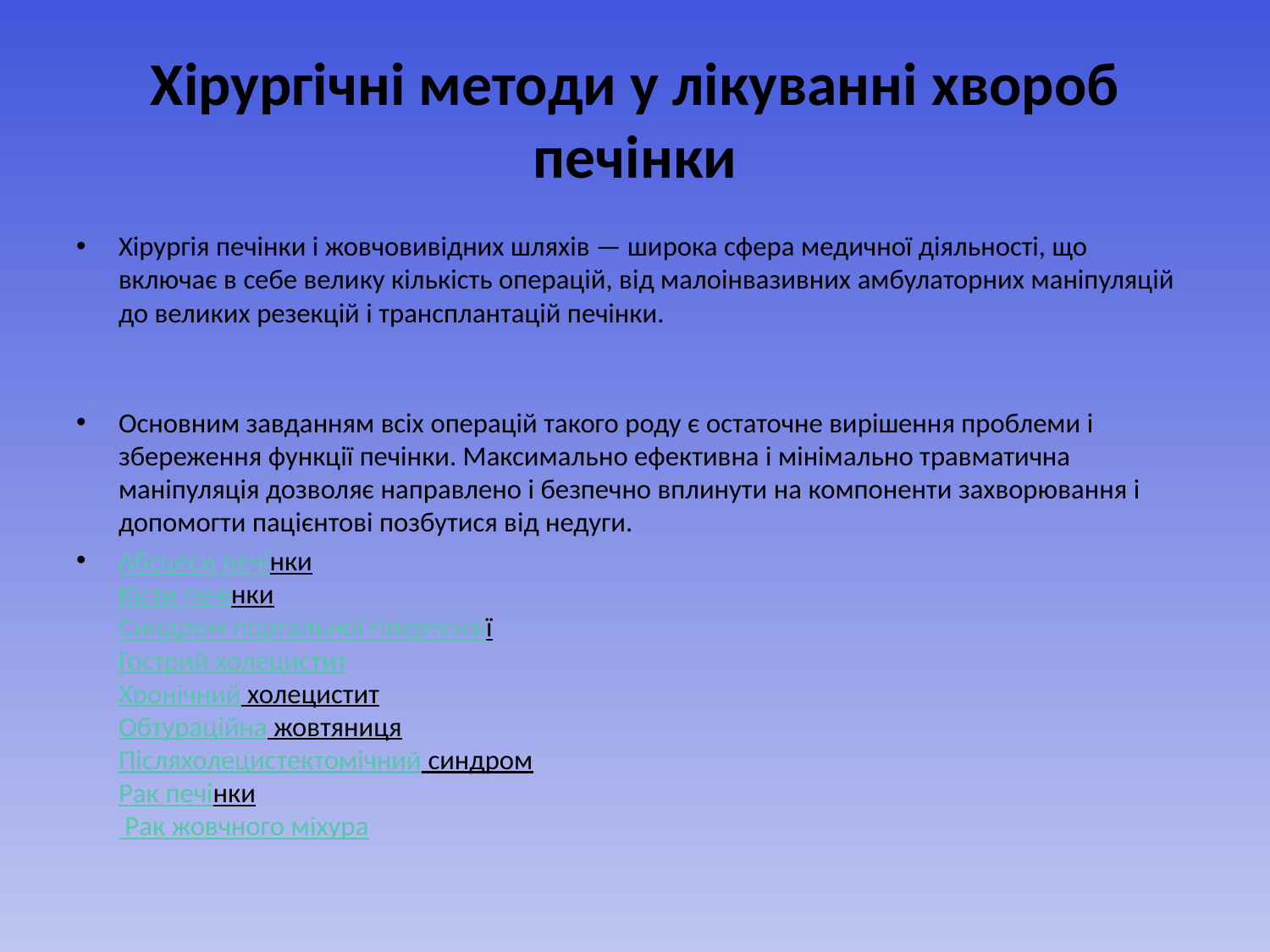

# Хірургічні методи у лікуванні хвороб печінки
Хірургія печінки і жовчовивідних шляхів — широка сфера медичної діяльності, що включає в себе велику кількість операцій, від малоінвазивних амбулаторних маніпуляцій до великих резекцій і трансплантацій печінки.

Основним завданням всіх операцій такого роду є остаточне вирішення проблеми і збереження функції печінки. Максимально ефективна і мінімально травматична маніпуляція дозволяє направлено і безпечно вплинути на компоненти захворювання і допомогти пацієнтові позбутися від недуги.
Абсцеси печiнки
Кiсти печiнки
Синдром портальної гiпертензiї
Гострий холецистит
Хронiчний холецистит
Обтурацiйна жовтяниця
Пiсляхолецистектомiчний синдром
Рак печiнки
 Рак жовчного мiхура